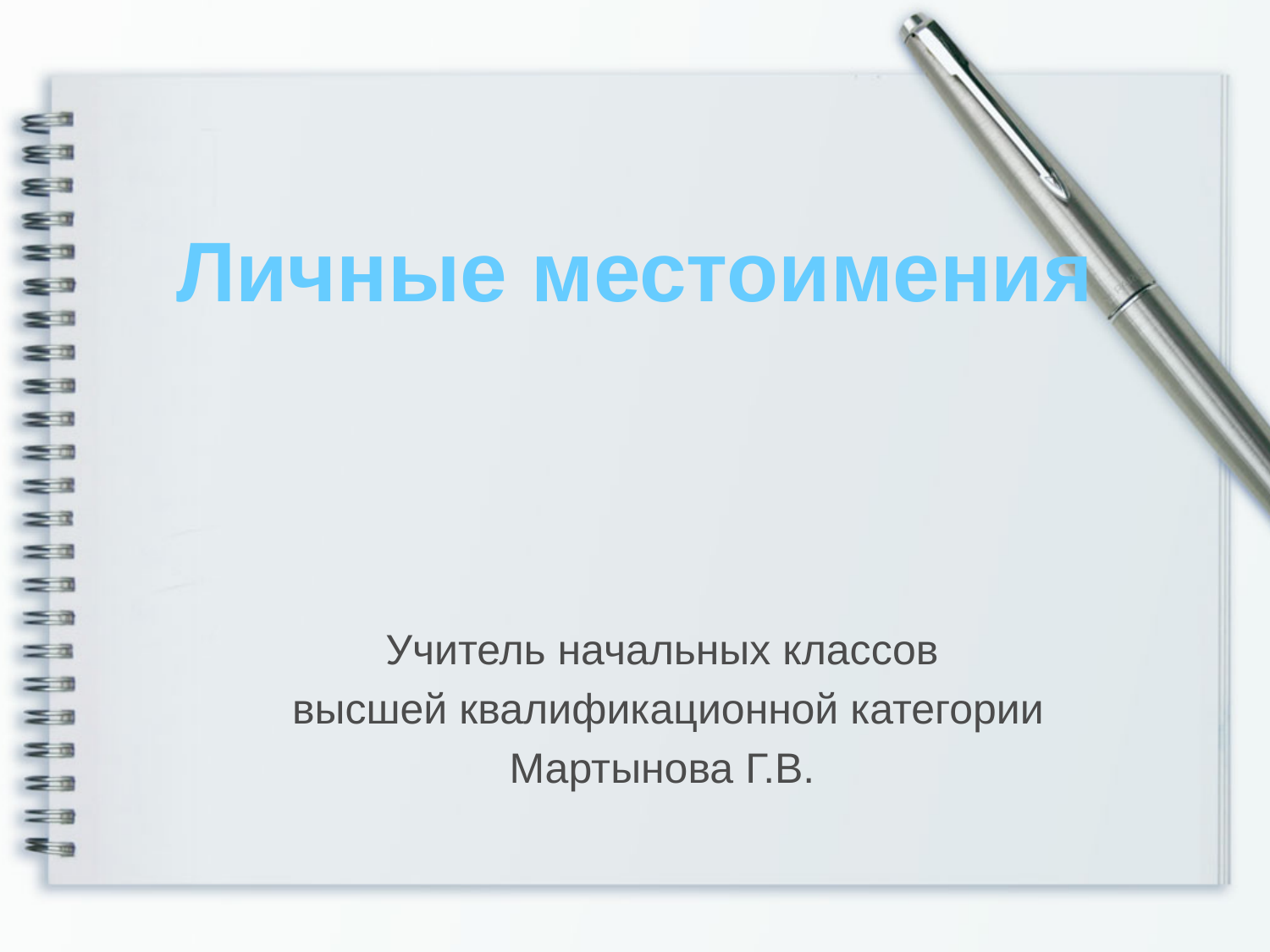

# Личные местоимения
Учитель начальных классов
 высшей квалификационной категории
Мартынова Г.В.